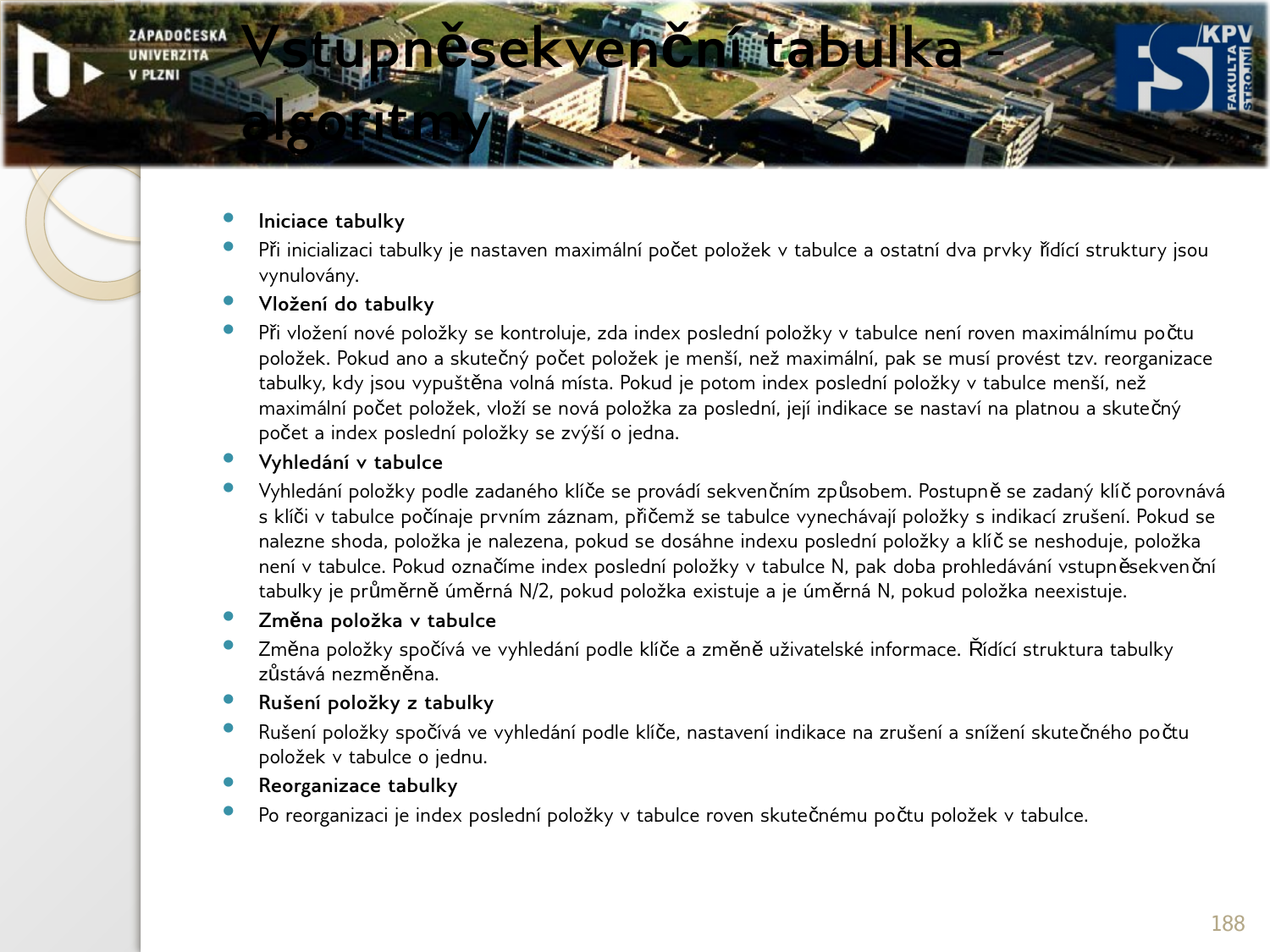

# Vstupněsekvenční tabulka - algoritmy
Iniciace tabulky
Při inicializaci tabulky je nastaven maximální počet položek v tabulce a ostatní dva prvky řídící struktury jsou vynulovány.
Vložení do tabulky
Při vložení nové položky se kontroluje, zda index poslední položky v tabulce není roven maximálnímu počtu položek. Pokud ano a skutečný počet položek je menší, než maximální, pak se musí provést tzv. reorganizace tabulky, kdy jsou vypuštěna volná místa. Pokud je potom index poslední položky v tabulce menší, než maximální počet položek, vloží se nová položka za poslední, její indikace se nastaví na platnou a skutečný počet a index poslední položky se zvýší o jedna.
Vyhledání v tabulce
Vyhledání položky podle zadaného klíče se provádí sekvenčním způsobem. Postupně se zadaný klíč porovnává s klíči v tabulce počínaje prvním záznam, přičemž se tabulce vynechávají položky s indikací zrušení. Pokud se nalezne shoda, položka je nalezena, pokud se dosáhne indexu poslední položky a klíč se neshoduje, položka není v tabulce. Pokud označíme index poslední položky v tabulce N, pak doba prohledávání vstupněsekvenční tabulky je průměrně úměrná N/2, pokud položka existuje a je úměrná N, pokud položka neexistuje.
Změna položka v tabulce
Změna položky spočívá ve vyhledání podle klíče a změně uživatelské informace. Řídící struktura tabulky zůstává nezměněna.
Rušení položky z tabulky
Rušení položky spočívá ve vyhledání podle klíče, nastavení indikace na zrušení a snížení skutečného počtu položek v tabulce o jednu.
Reorganizace tabulky
Po reorganizaci je index poslední položky v tabulce roven skutečnému počtu položek v tabulce.

188